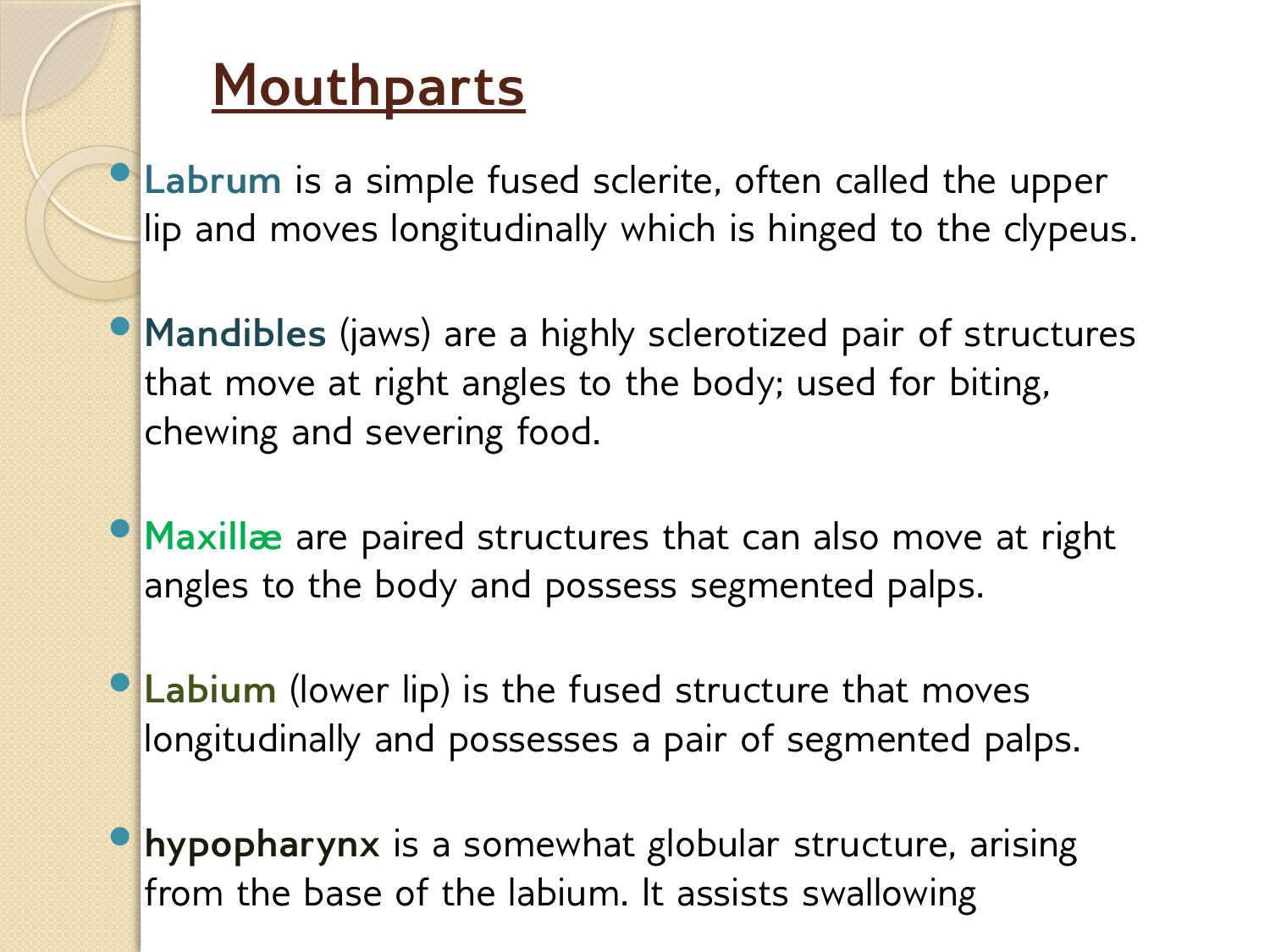

# Mouthparts
Labrum is a simple fused sclerite, often called the upper lip and moves longitudinally which is hinged to the clypeus.
Mandibles (jaws) are a highly sclerotized pair of structures that move at right angles to the body; used for biting, chewing and severing food.
Maxillae are paired structures that can also move at right angles to the body and possess segmented palps.
Labium (lower lip) is the fused structure that moves longitudinally and possesses a pair of segmented palps.
hypopharynx is a somewhat globular structure, arising from the base of the labium. It assists swallowing